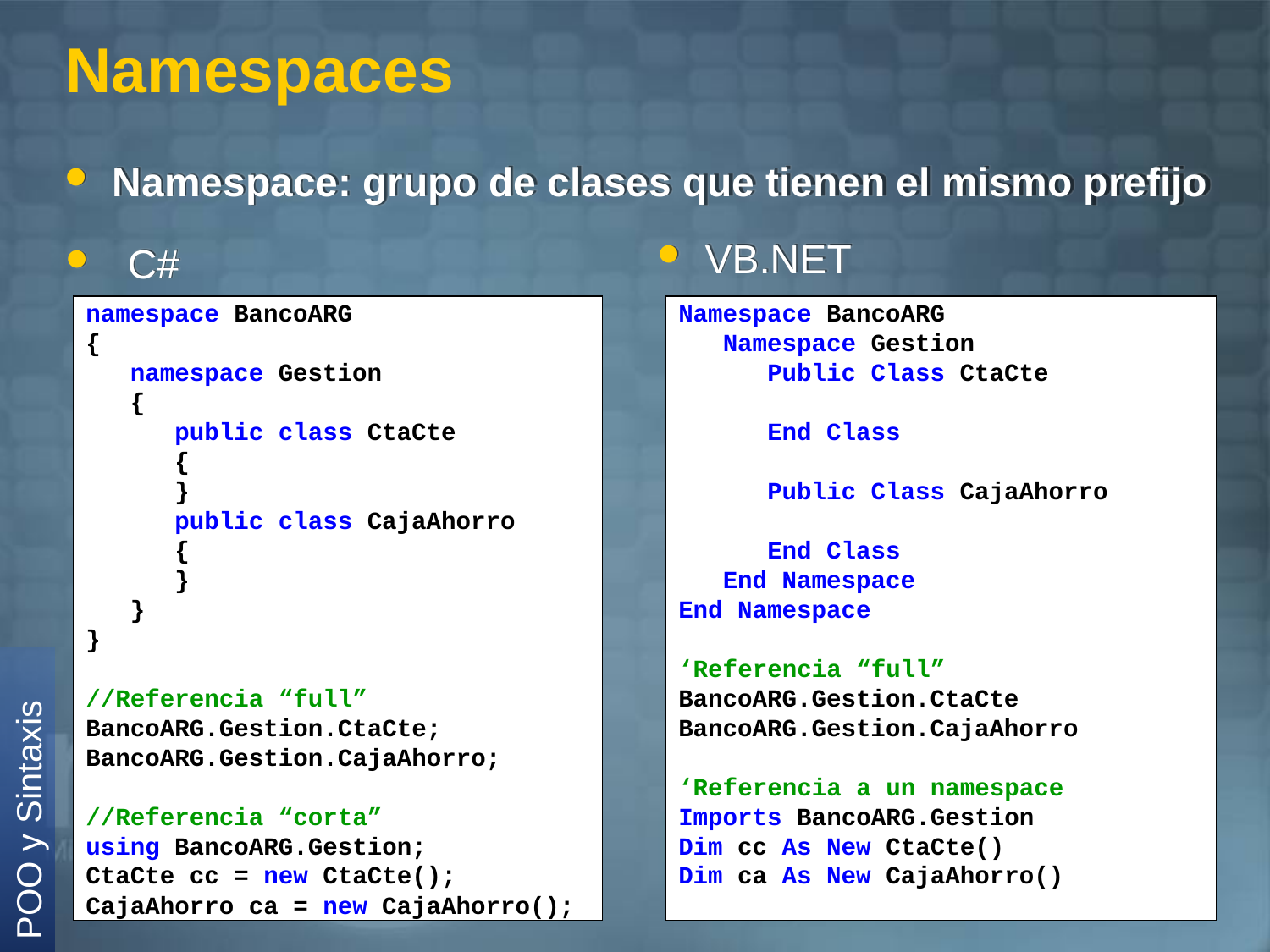

# Namespaces
Namespace: grupo de clases que tienen el mismo prefijo
VB.NET
C#
namespace BancoARG
{
   namespace Gestion
   {
      public class CtaCte
      {
      }
      public class CajaAhorro
      {
      }
   }
}

//Referencia “full”
BancoARG.Gestion.CtaCte;
BancoARG.Gestion.CajaAhorro;

//Referencia “corta”
using BancoARG.Gestion;
CtaCte cc = new CtaCte();
CajaAhorro ca = new CajaAhorro();
Namespace BancoARG
   Namespace Gestion
      Public Class CtaCte

      End Class

      Public Class CajaAhorro

      End Class
   End Namespace
End Namespace

‘Referencia “full”
BancoARG.Gestion.CtaCte
BancoARG.Gestion.CajaAhorro

‘Referencia a un namespace
Imports BancoARG.Gestion
Dim cc As New CtaCte()
Dim ca As New CajaAhorro()

POO y Sintaxis